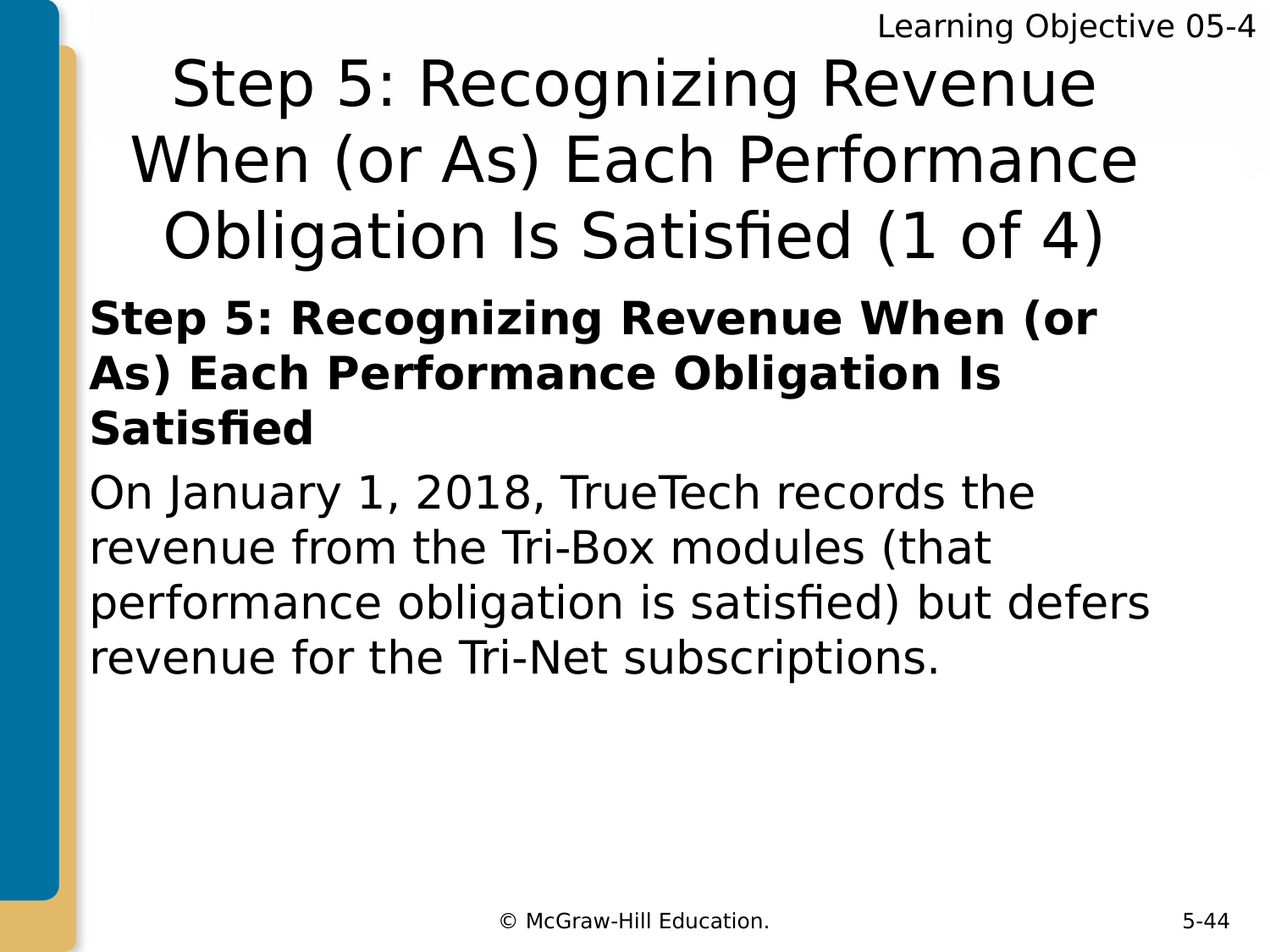

Learning Objective 05-4
# Step 5: Recognizing Revenue When (or As) Each Performance Obligation Is Satisfied (1 of 4)
Step 5: Recognizing Revenue When (or As) Each Performance Obligation Is Satisfied
On January 1, 2018, TrueTech records the revenue from the Tri-Box modules (that performance obligation is satisfied) but defers revenue for the Tri-Net subscriptions.